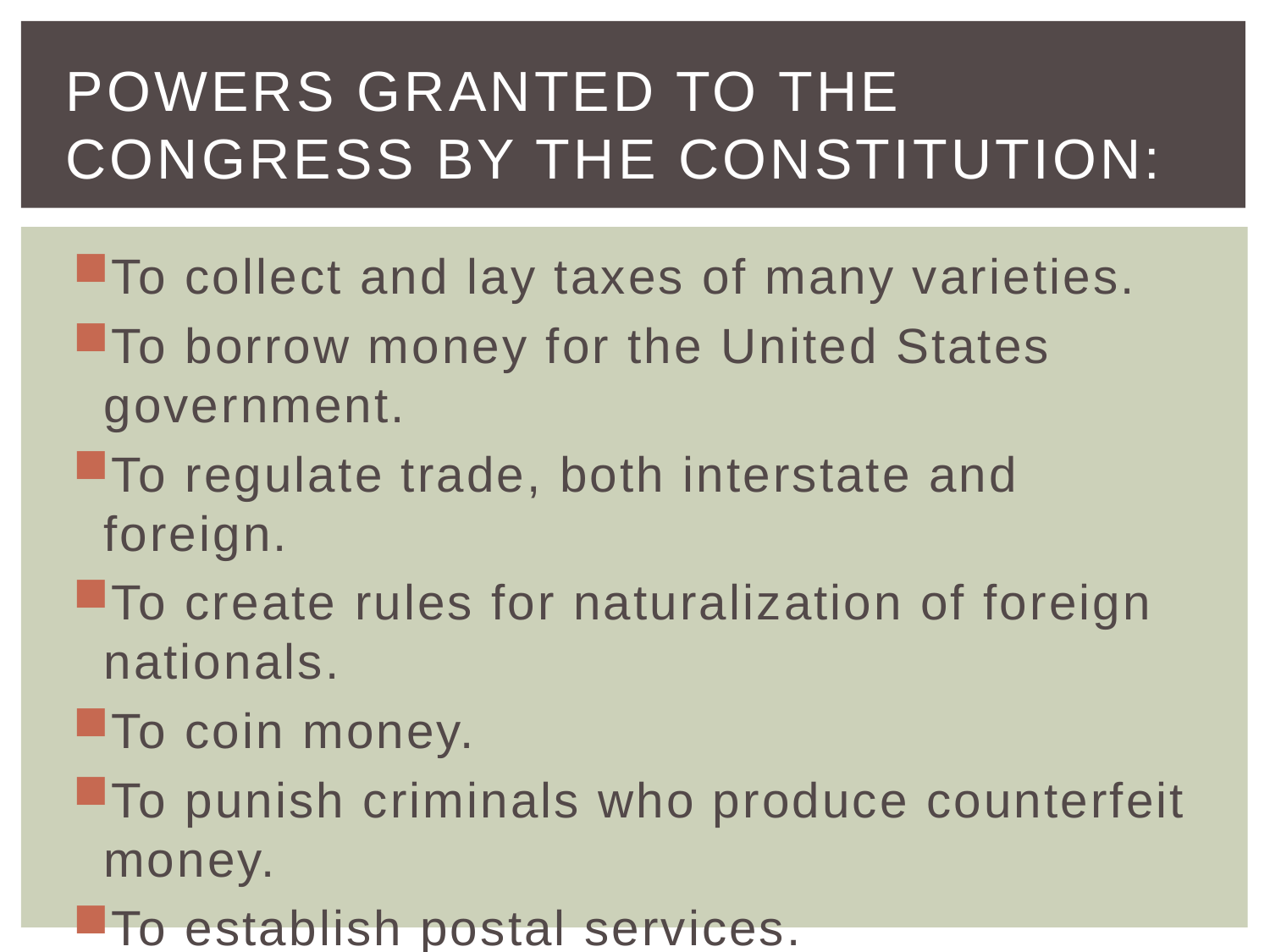

# Powers granted to the Congress by the constitution:
To collect and lay taxes of many varieties.
To borrow money for the United States government.
To regulate trade, both interstate and foreign.
To create rules for naturalization of foreign nationals.
To coin money.
To punish criminals who produce counterfeit money.
To establish postal services.
To give patents to scientists and artists.
To create courts lower than the Supreme Court wherever necessary.